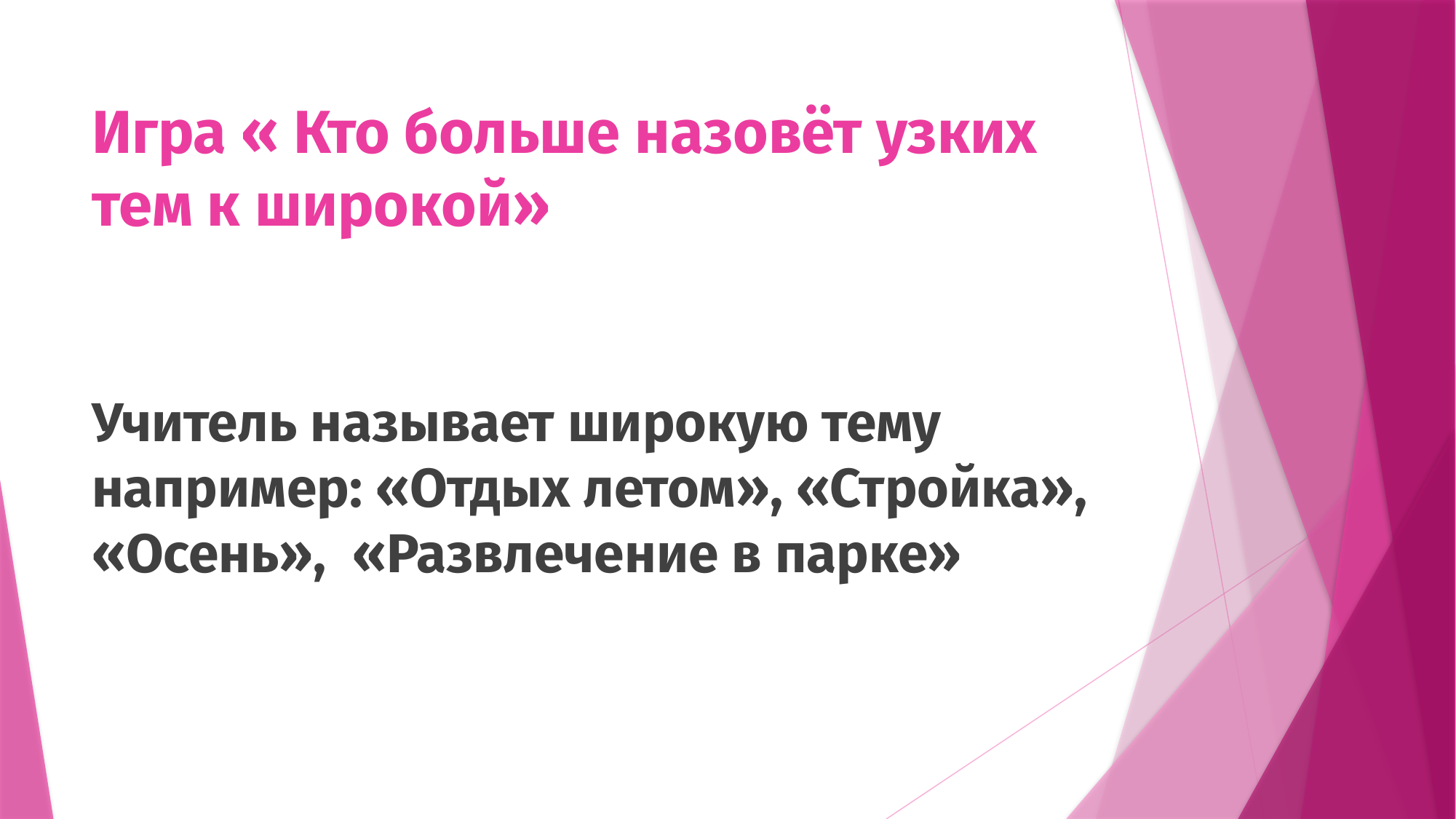

# Игра « Кто больше назовёт узких тем к широкой»
Учитель называет широкую тему например: «Отдых летом», «Стройка», «Осень»,  «Развлечение в парке»